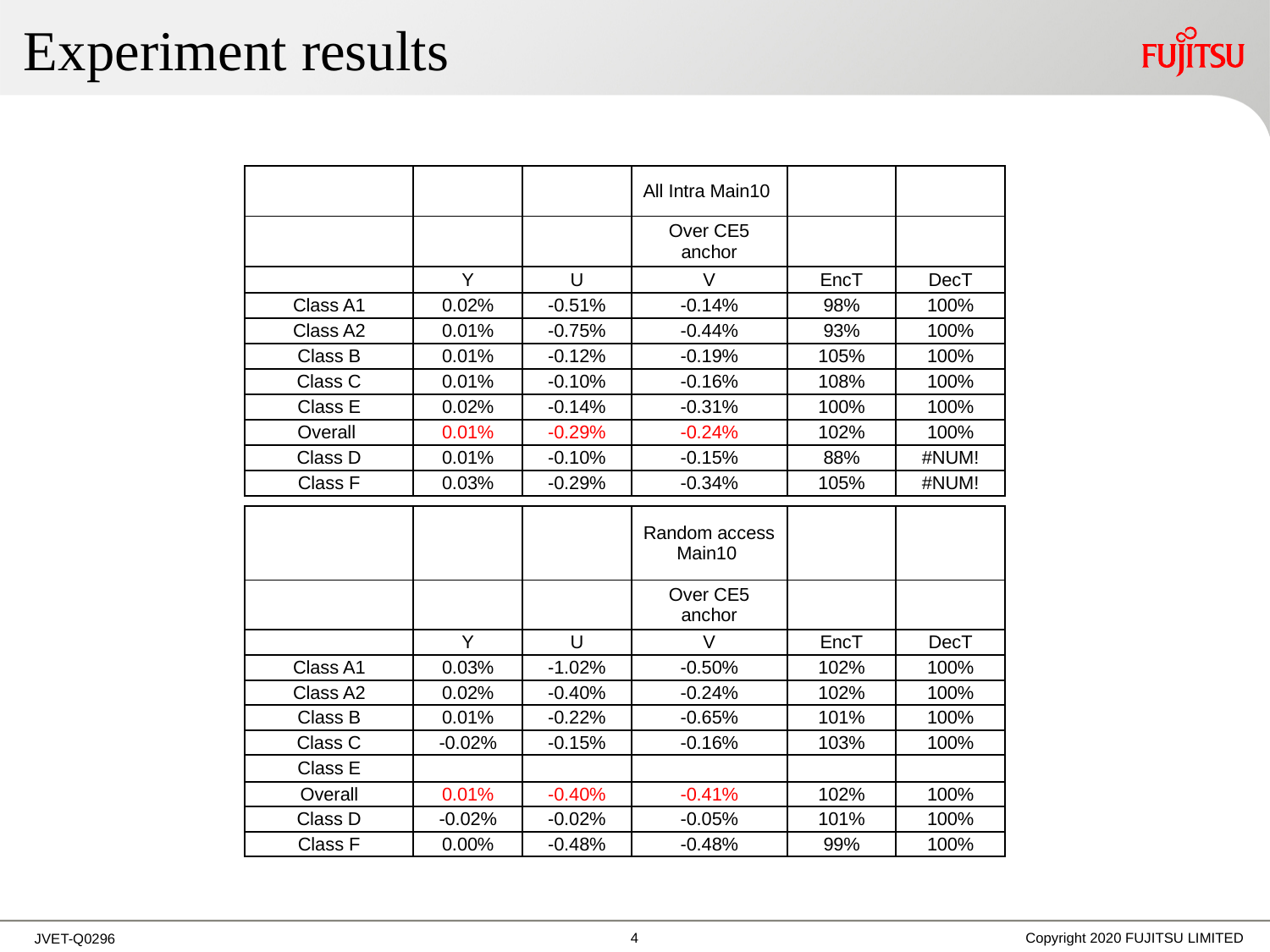

# Experiment results
|  |  |  | All Intra Main10 |  |  |
| --- | --- | --- | --- | --- | --- |
|  |  |  | Over CE5 anchor |  |  |
|  | Y | U | V | EncT | DecT |
| Class A1 | 0.02% | -0.51% | -0.14% | 98% | 100% |
| Class A2 | 0.01% | -0.75% | -0.44% | 93% | 100% |
| Class B | 0.01% | -0.12% | -0.19% | 105% | 100% |
| Class C | 0.01% | -0.10% | -0.16% | 108% | 100% |
| Class E | 0.02% | -0.14% | -0.31% | 100% | 100% |
| Overall | 0.01% | -0.29% | -0.24% | 102% | 100% |
| Class D | 0.01% | -0.10% | -0.15% | 88% | #NUM! |
| Class F | 0.03% | -0.29% | -0.34% | 105% | #NUM! |
|  |  |  | Random access Main10 |  |  |
| --- | --- | --- | --- | --- | --- |
|  |  |  | Over CE5 anchor |  |  |
|  | Y | U | V | EncT | DecT |
| Class A1 | 0.03% | -1.02% | -0.50% | 102% | 100% |
| Class A2 | 0.02% | -0.40% | -0.24% | 102% | 100% |
| Class B | 0.01% | -0.22% | -0.65% | 101% | 100% |
| Class C | -0.02% | -0.15% | -0.16% | 103% | 100% |
| Class E |  |  |  |  |  |
| Overall | 0.01% | -0.40% | -0.41% | 102% | 100% |
| Class D | -0.02% | -0.02% | -0.05% | 101% | 100% |
| Class F | 0.00% | -0.48% | -0.48% | 99% | 100% |
4
Copyright 2020 FUJITSU LIMITED